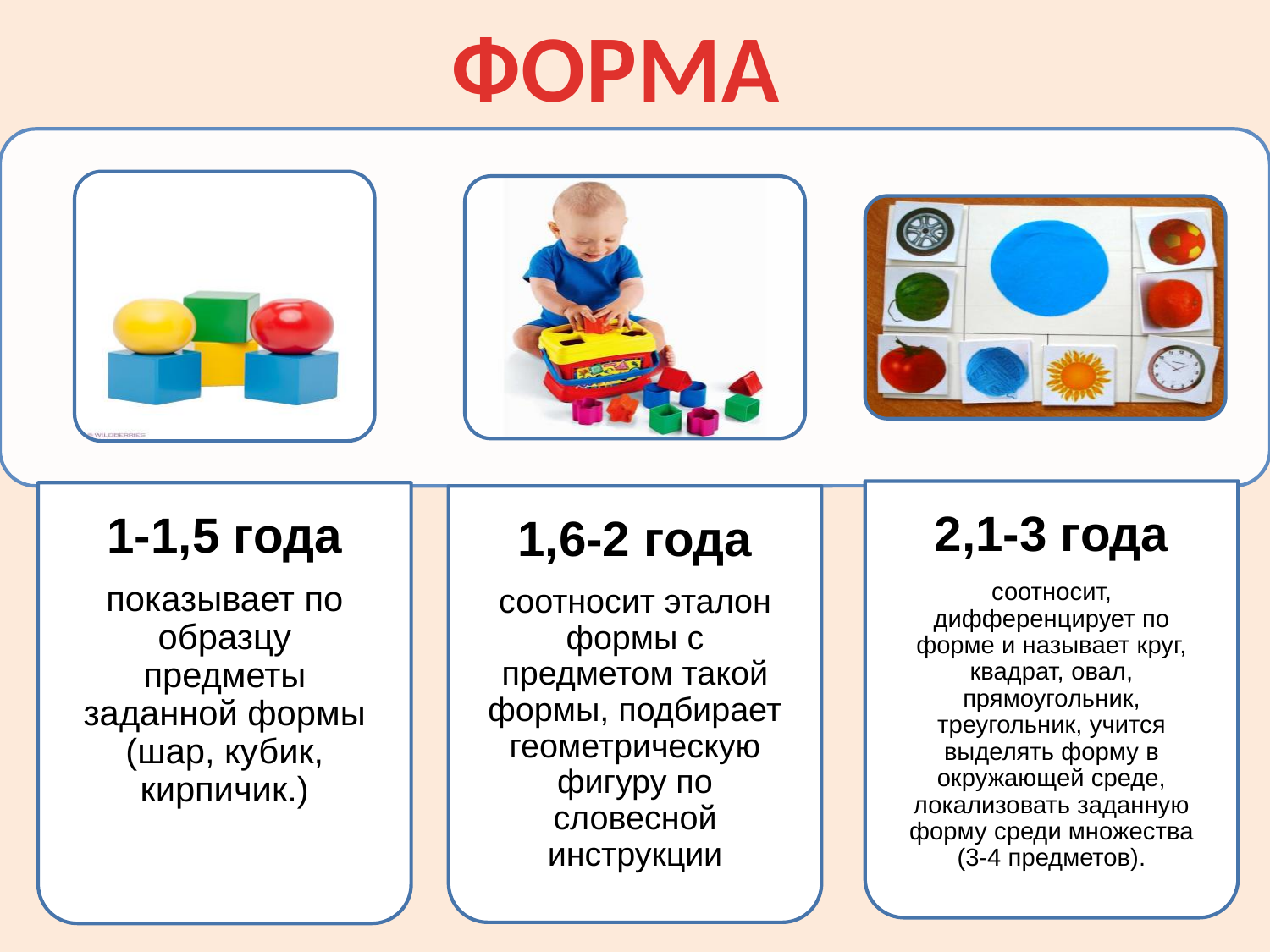

ФОРМА
1-1,5 года
показывает по образцу предметы заданной формы (шар, кубик, кирпичик.)
1,6-2 года
соотносит эталон формы с предметом такой формы, подбирает геометрическую фигуру по словесной инструкции
2,1-3 года
соотносит, дифференцирует по форме и называет круг, квадрат, овал, прямоугольник, треугольник, учится выделять форму в окружающей среде, локализовать заданную форму среди множества (3-4 предметов).